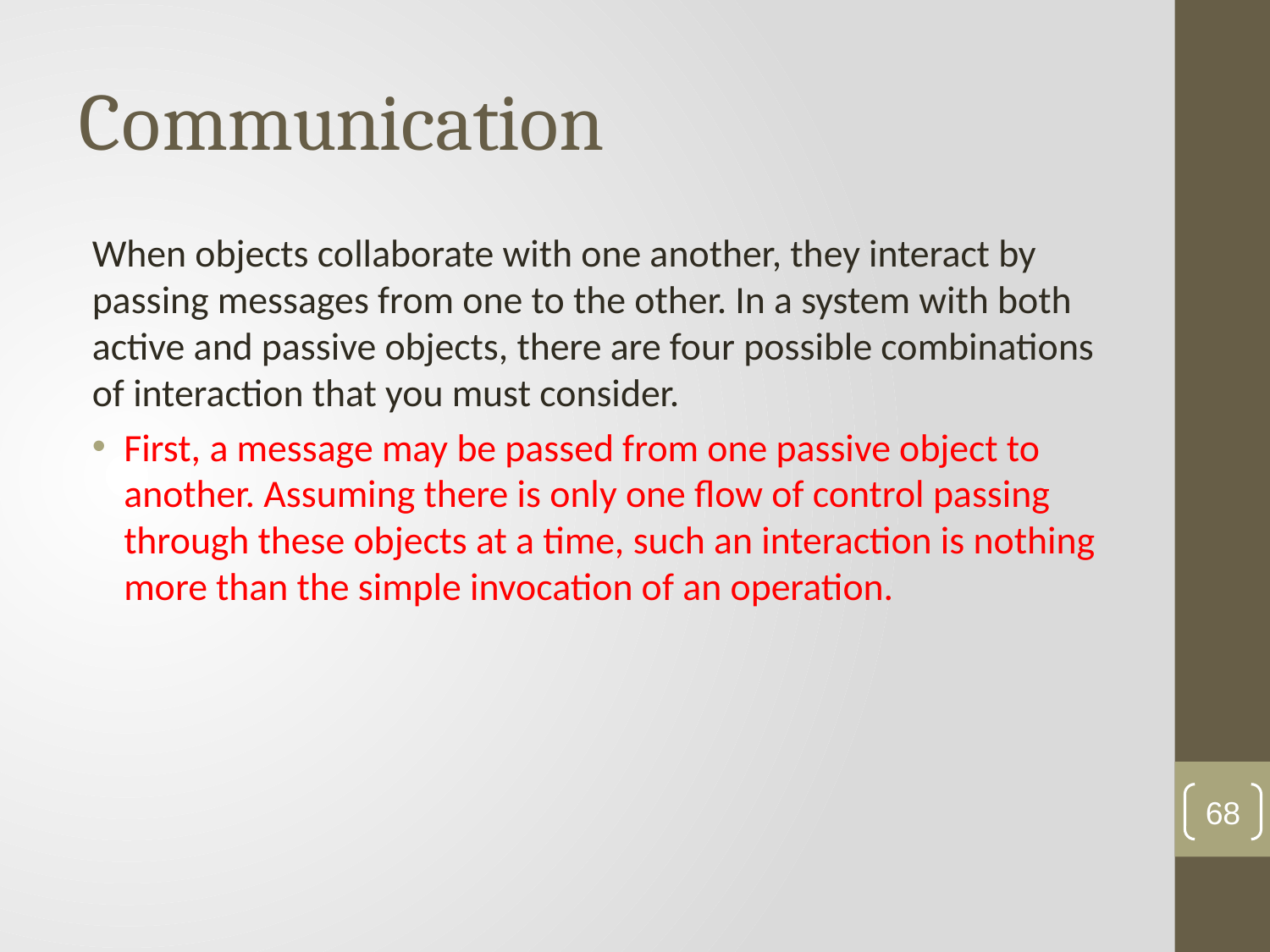

# Communication
When objects collaborate with one another, they interact by passing messages from one to the other. In a system with both active and passive objects, there are four possible combinations of interaction that you must consider.
First, a message may be passed from one passive object to another. Assuming there is only one flow of control passing through these objects at a time, such an interaction is nothing more than the simple invocation of an operation.
68